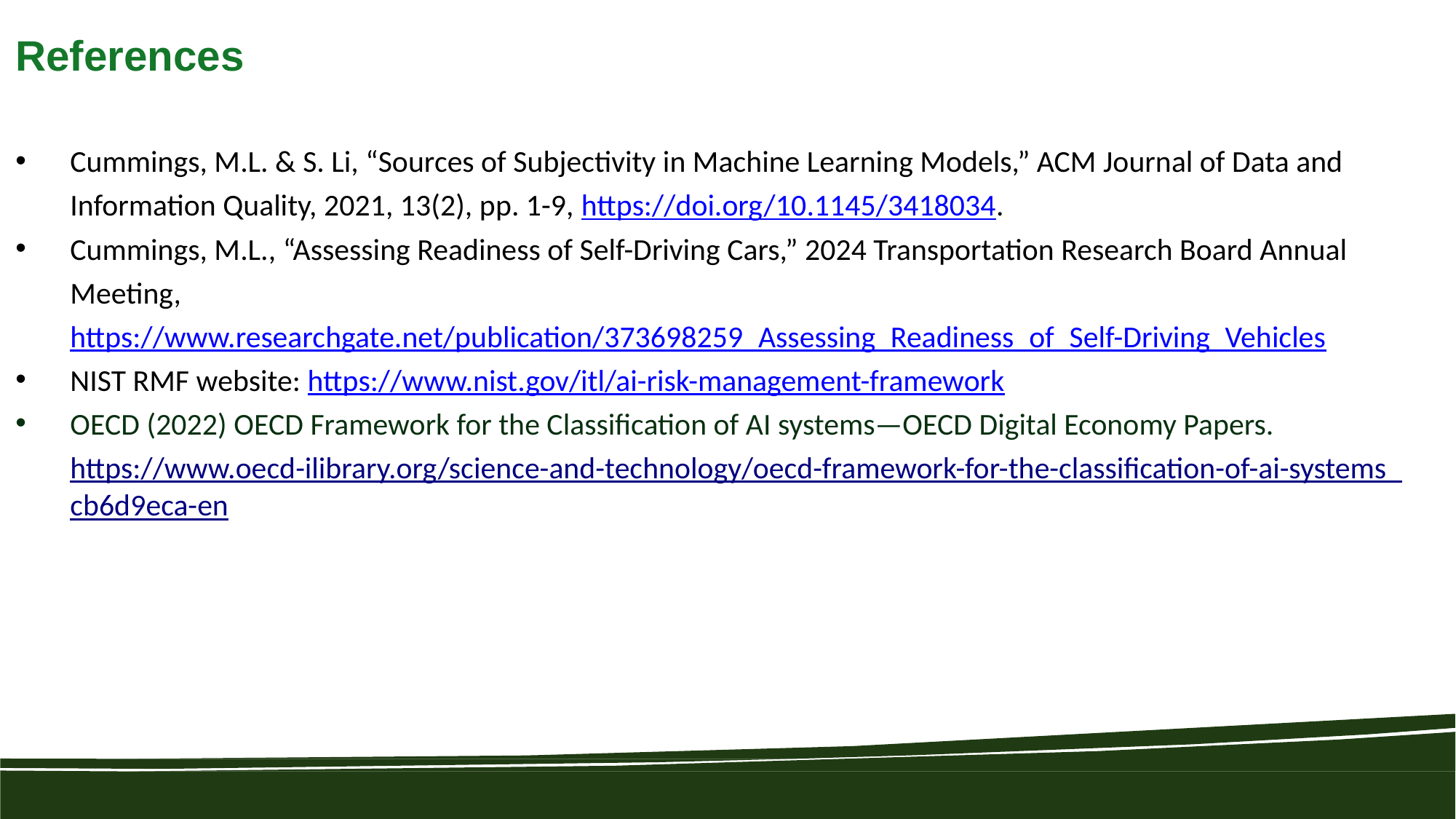

# References
Cummings, M.L. & S. Li, “Sources of Subjectivity in Machine Learning Models,” ACM Journal of Data and Information Quality, 2021, 13(2), pp. 1-9, https://doi.org/10.1145/3418034.
Cummings, M.L., “Assessing Readiness of Self-Driving Cars,” 2024 Transportation Research Board Annual Meeting, https://www.researchgate.net/publication/373698259_Assessing_Readiness_of_Self-Driving_Vehicles
NIST RMF website: https://www.nist.gov/itl/ai-risk-management-framework
OECD (2022) OECD Framework for the Classification of AI systems—OECD Digital Economy Papers. https://www.oecd-ilibrary.org/science-and-technology/oecd-framework-for-the-classification-of-ai-systems_cb6d9eca-en